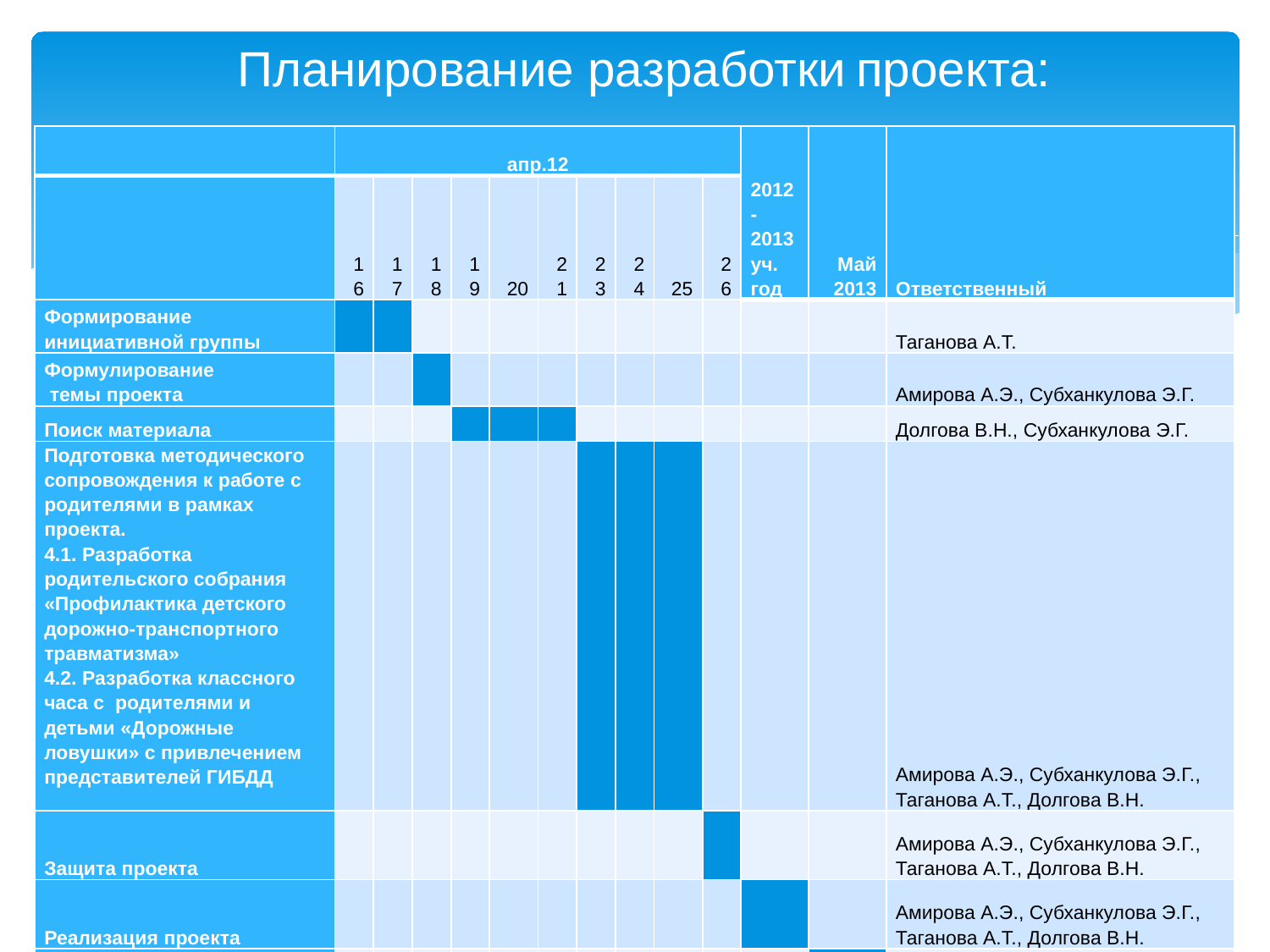

# Планирование разработки проекта:
|  | апр.12 |  |  |  |  |  |  |  |  |  | 2012 - 2013 уч. год | Май 2013 | Ответственный |
| --- | --- | --- | --- | --- | --- | --- | --- | --- | --- | --- | --- | --- | --- |
|  | 16 | 17 | 18 | 19 | 20 | 21 | 23 | 24 | 25 | 26 |  |  |  |
| Формирование инициативной группы |  |  |  |  |  |  |  |  |  |  |  |  | Таганова А.Т. |
| Формулирование темы проекта |  |  |  |  |  |  |  |  |  |  |  |  | Амирова А.Э., Субханкулова Э.Г. |
| Поиск материала |  |  |  |  |  |  |  |  |  |  |  |  | Долгова В.Н., Субханкулова Э.Г. |
| Подготовка методического сопровождения к работе с родителями в рамках проекта. 4.1. Разработка родительского собрания «Профилактика детского дорожно-транспортного травматизма» 4.2. Разработка классного часа с родителями и детьми «Дорожные ловушки» с привлечением представителей ГИБДД |  |  |  |  |  |  |  |  |  |  |  |  | Амирова А.Э., Субханкулова Э.Г., Таганова А.Т., Долгова В.Н. |
| Защита проекта |  |  |  |  |  |  |  |  |  |  |  |  | Амирова А.Э., Субханкулова Э.Г., Таганова А.Т., Долгова В.Н. |
| Реализация проекта |  |  |  |  |  |  |  |  |  |  |  |  | Амирова А.Э., Субханкулова Э.Г., Таганова А.Т., Долгова В.Н. |
| Анализ проекта, подведение итогов |  |  |  |  |  |  |  |  |  |  |  |  | Амирова А.Э. |